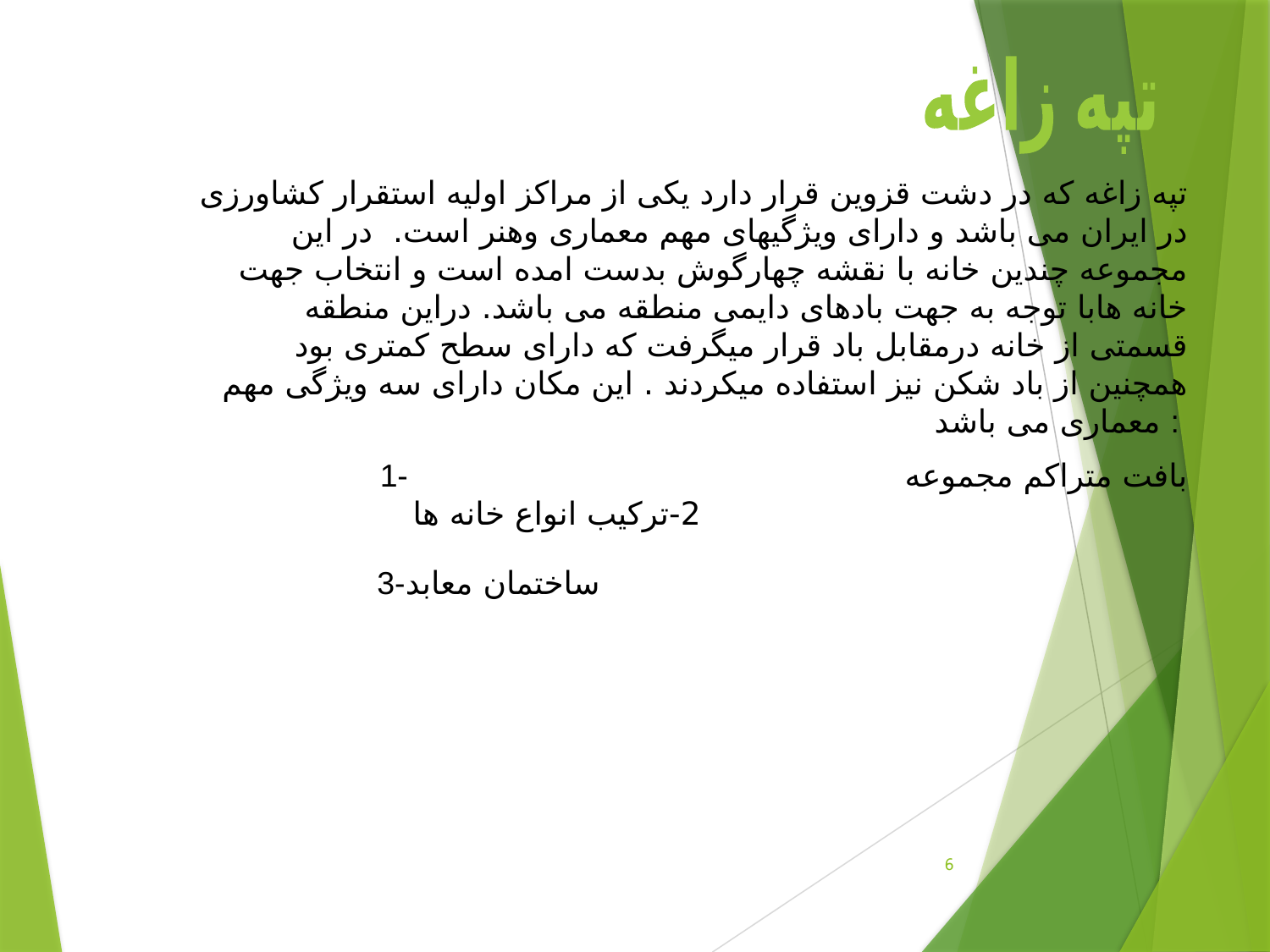

تپه زاغه
تپه زاغه که در دشت قزوین قرار دارد یکی از مراکز اولیه استقرار کشاورزی در ایران می باشد و دارای ویژگیهای مهم معماری وهنر است.  در این مجموعه چندین خانه با نقشه چهارگوش بدست امده است و انتخاب جهت خانه هابا توجه به جهت بادهای دایمی منطقه می باشد. دراین منطقه قسمتی از خانه درمقابل باد قرار میگرفت که دارای سطح کمتری بود همچنین از باد شکن نیز استفاده میکردند . این مکان دارای سه ویژگی مهم معماری می باشد :
                    1-بافت متراکم مجموعه                                                                                    2-ترکیب انواع خانه ها
                    3-ساختمان معابد
6